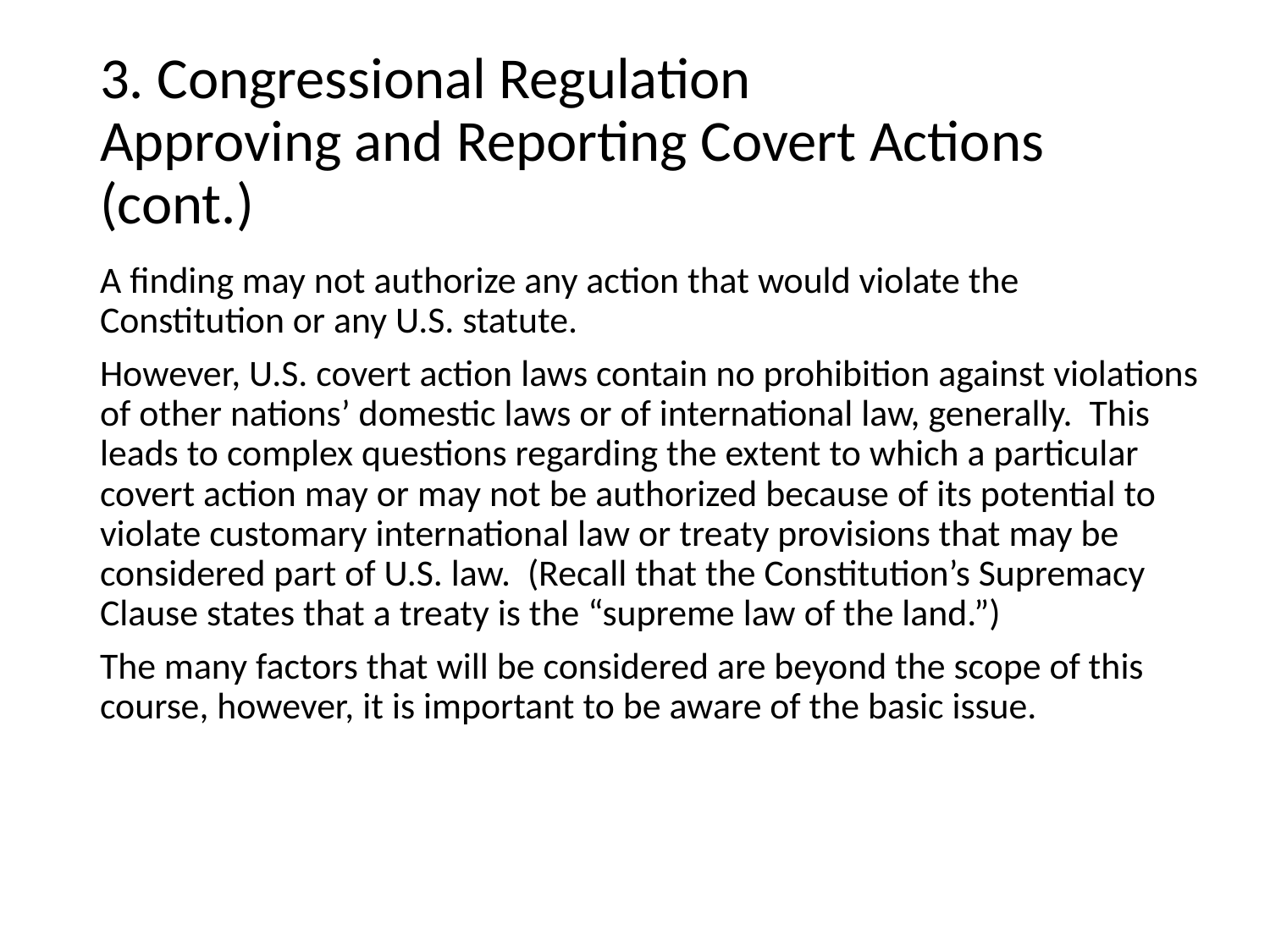

# 3. Congressional Regulation Approving and Reporting Covert Actions (cont.)
A finding may not authorize any action that would violate the Constitution or any U.S. statute.
However, U.S. covert action laws contain no prohibition against violations of other nations’ domestic laws or of international law, generally.  This leads to complex questions regarding the extent to which a particular covert action may or may not be authorized because of its potential to violate customary international law or treaty provisions that may be considered part of U.S. law.  (Recall that the Constitution’s Supremacy Clause states that a treaty is the “supreme law of the land.”)
The many factors that will be considered are beyond the scope of this course, however, it is important to be aware of the basic issue.